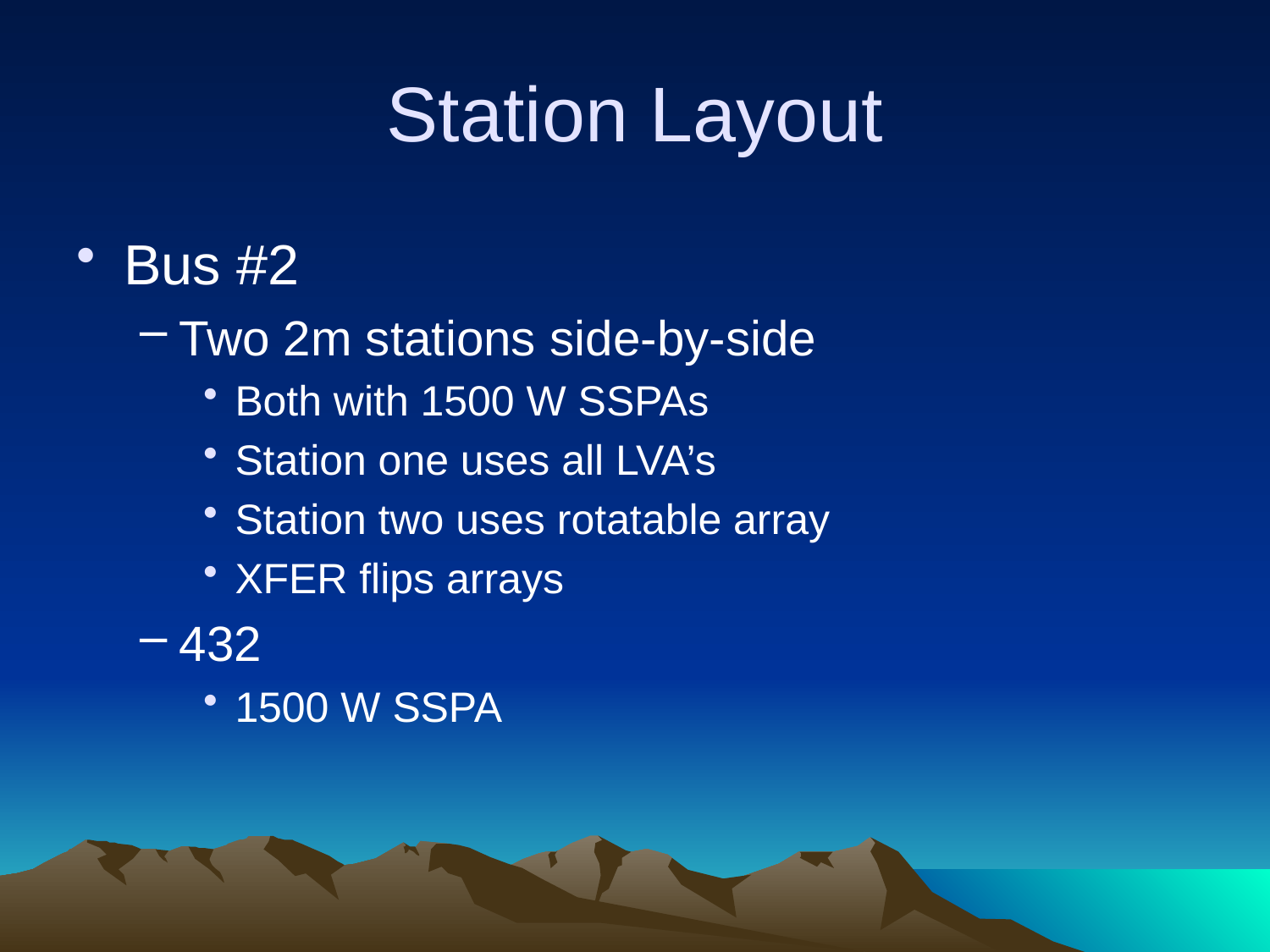

# Station Layout
Bus #2
Two 2m stations side-by-side
Both with 1500 W SSPAs
Station one uses all LVA’s
Station two uses rotatable array
XFER flips arrays
432
1500 W SSPA